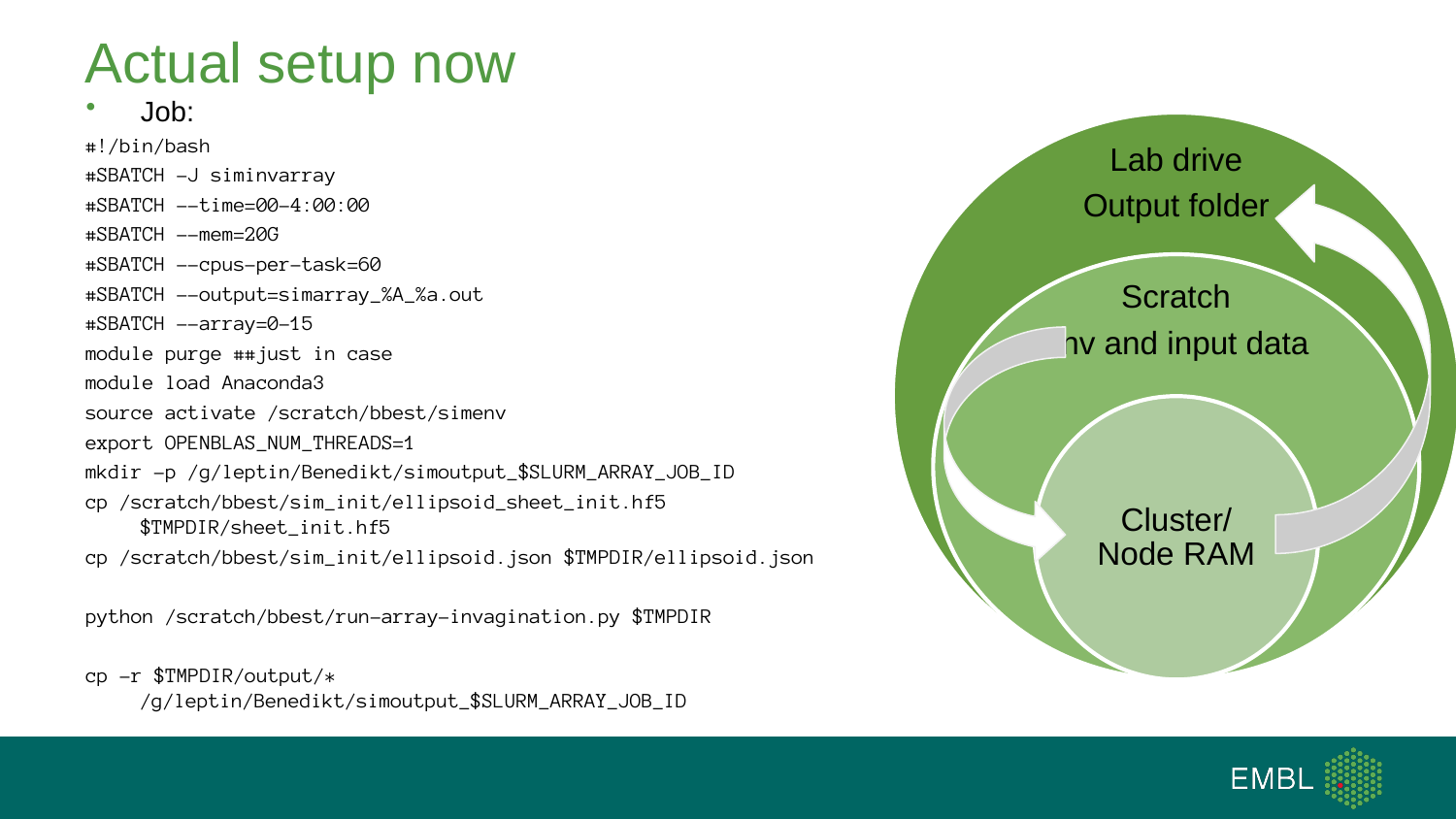

# Actual setup now
Lab drive
Output folder
Scratch
env and input data
Cluster/ Node RAM
Job:
#!/bin/bash
#SBATCH -J siminvarray
#SBATCH --time=00-4:00:00
#SBATCH --mem=20G
#SBATCH --cpus-per-task=60
#SBATCH --output=simarray_%A_%a.out
#SBATCH --array=0-15
module purge ##just in case
module load Anaconda3
source activate /scratch/bbest/simenv
export OPENBLAS_NUM_THREADS=1
mkdir -p /g/leptin/Benedikt/simoutput_$SLURM_ARRAY_JOB_ID
cp /scratch/bbest/sim_init/ellipsoid_sheet_init.hf5 $TMPDIR/sheet_init.hf5
cp /scratch/bbest/sim_init/ellipsoid.json $TMPDIR/ellipsoid.json

python /scratch/bbest/run-array-invagination.py $TMPDIR

cp -r $TMPDIR/output/* /g/leptin/Benedikt/simoutput_$SLURM_ARRAY_JOB_ID